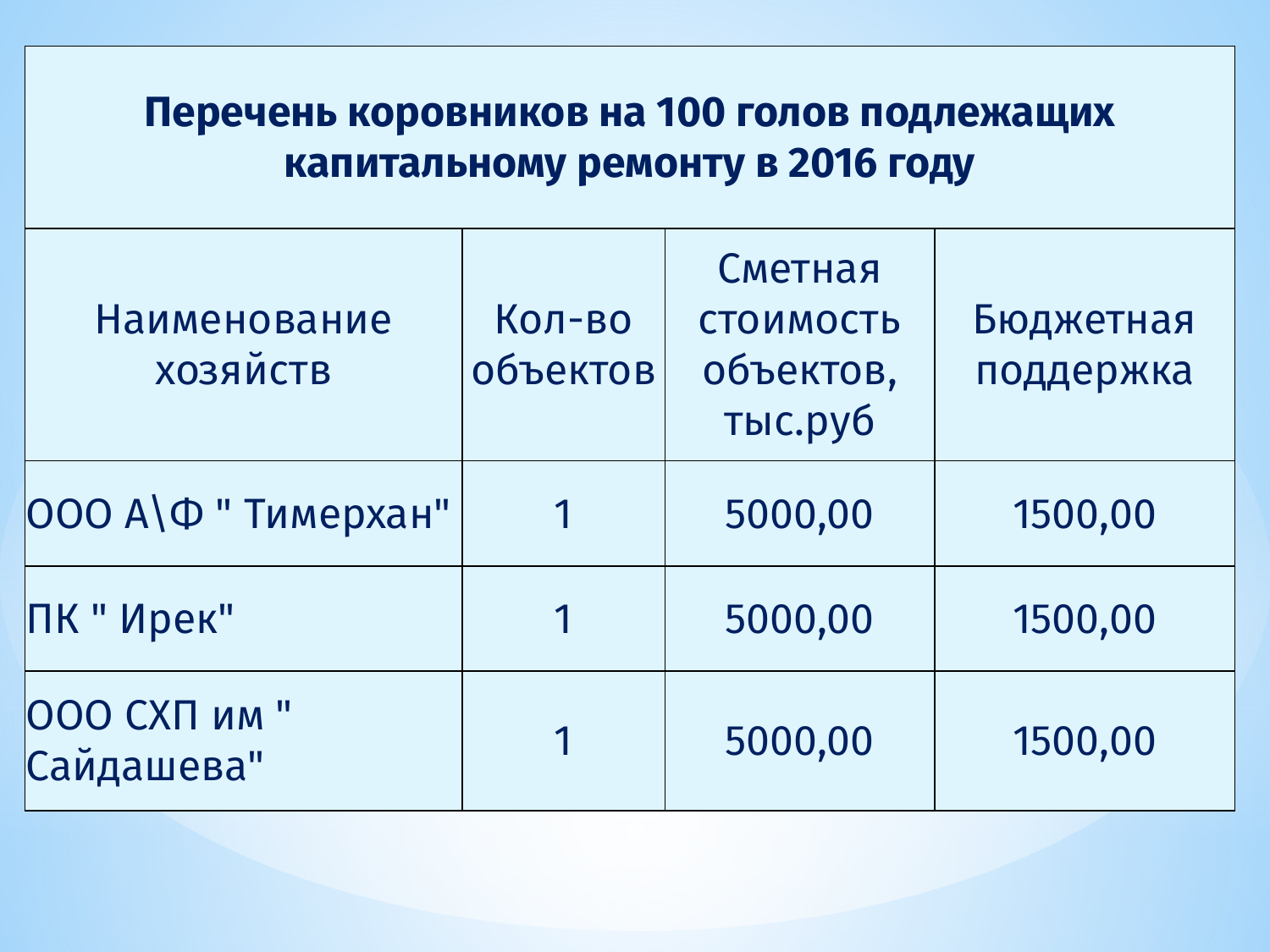

| Перечень коровников на 100 голов подлежащих капитальному ремонту в 2016 году |  |  |  |
| --- | --- | --- | --- |
| Наименование хозяйств | Кол-во объектов | Сметная стоимость объектов, тыс.руб | Бюджетная поддержка |
| ООО А\Ф " Тимерхан" | 1 | 5000,00 | 1500,00 |
| ПК " Ирек" | 1 | 5000,00 | 1500,00 |
| ООО СХП им " Сайдашева" | 1 | 5000,00 | 1500,00 |